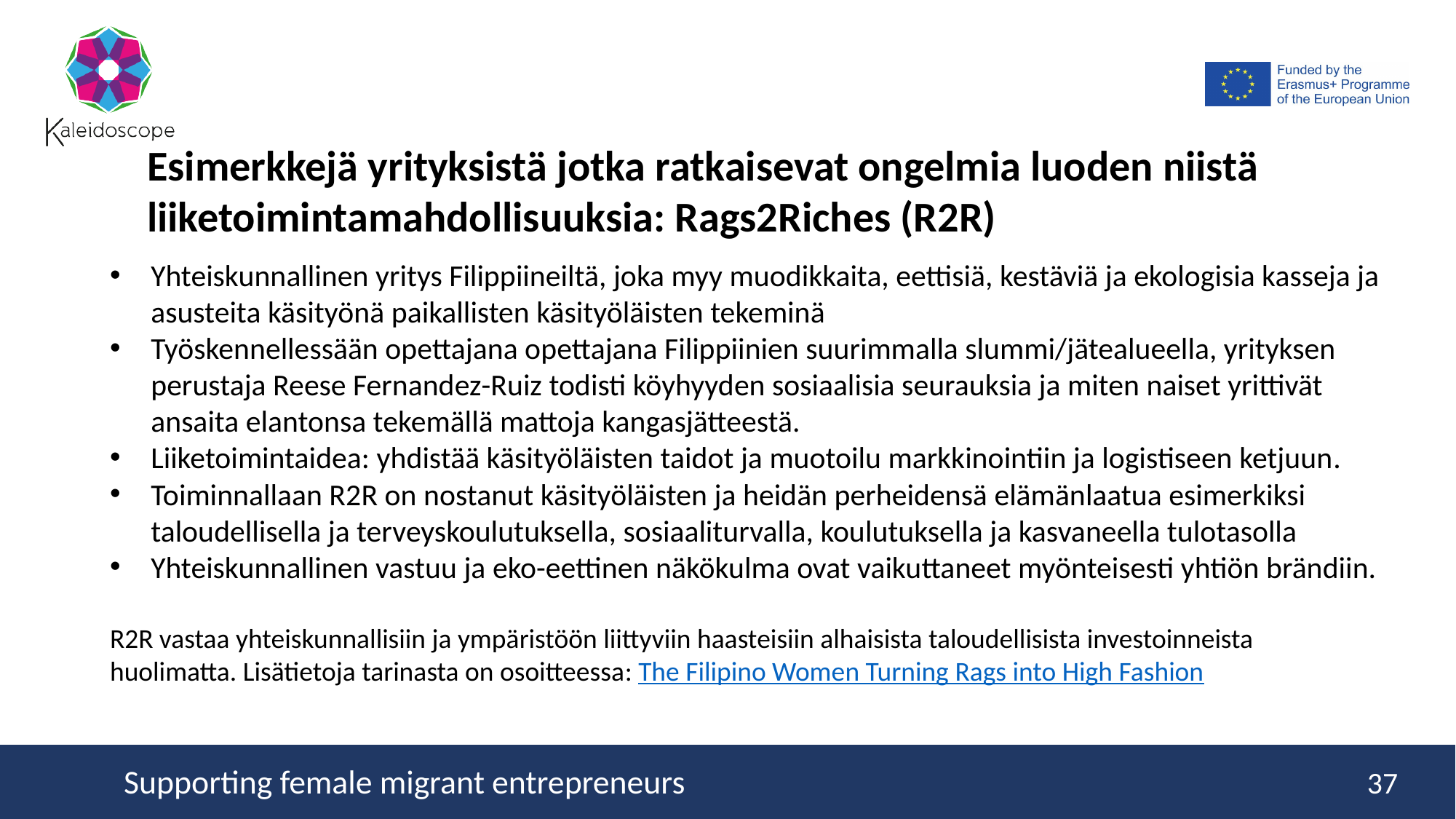

Esimerkkejä yrityksistä jotka ratkaisevat ongelmia luoden niistä liiketoimintamahdollisuuksia: Rags2Riches (R2R)
Yhteiskunnallinen yritys Filippiineiltä, joka myy muodikkaita, eettisiä, kestäviä ja ekologisia kasseja ja asusteita käsityönä paikallisten käsityöläisten tekeminä
Työskennellessään opettajana opettajana Filippiinien suurimmalla slummi/jätealueella, yrityksen perustaja Reese Fernandez-Ruiz todisti köyhyyden sosiaalisia seurauksia ja miten naiset yrittivät ansaita elantonsa tekemällä mattoja kangasjätteestä.
Liiketoimintaidea: yhdistää käsityöläisten taidot ja muotoilu markkinointiin ja logistiseen ketjuun.
Toiminnallaan R2R on nostanut käsityöläisten ja heidän perheidensä elämänlaatua esimerkiksi taloudellisella ja terveyskoulutuksella, sosiaaliturvalla, koulutuksella ja kasvaneella tulotasolla
Yhteiskunnallinen vastuu ja eko-eettinen näkökulma ovat vaikuttaneet myönteisesti yhtiön brändiin.

R2R vastaa yhteiskunnallisiin ja ympäristöön liittyviin haasteisiin alhaisista taloudellisista investoinneista huolimatta. Lisätietoja tarinasta on osoitteessa: The Filipino Women Turning Rags into High Fashion
37